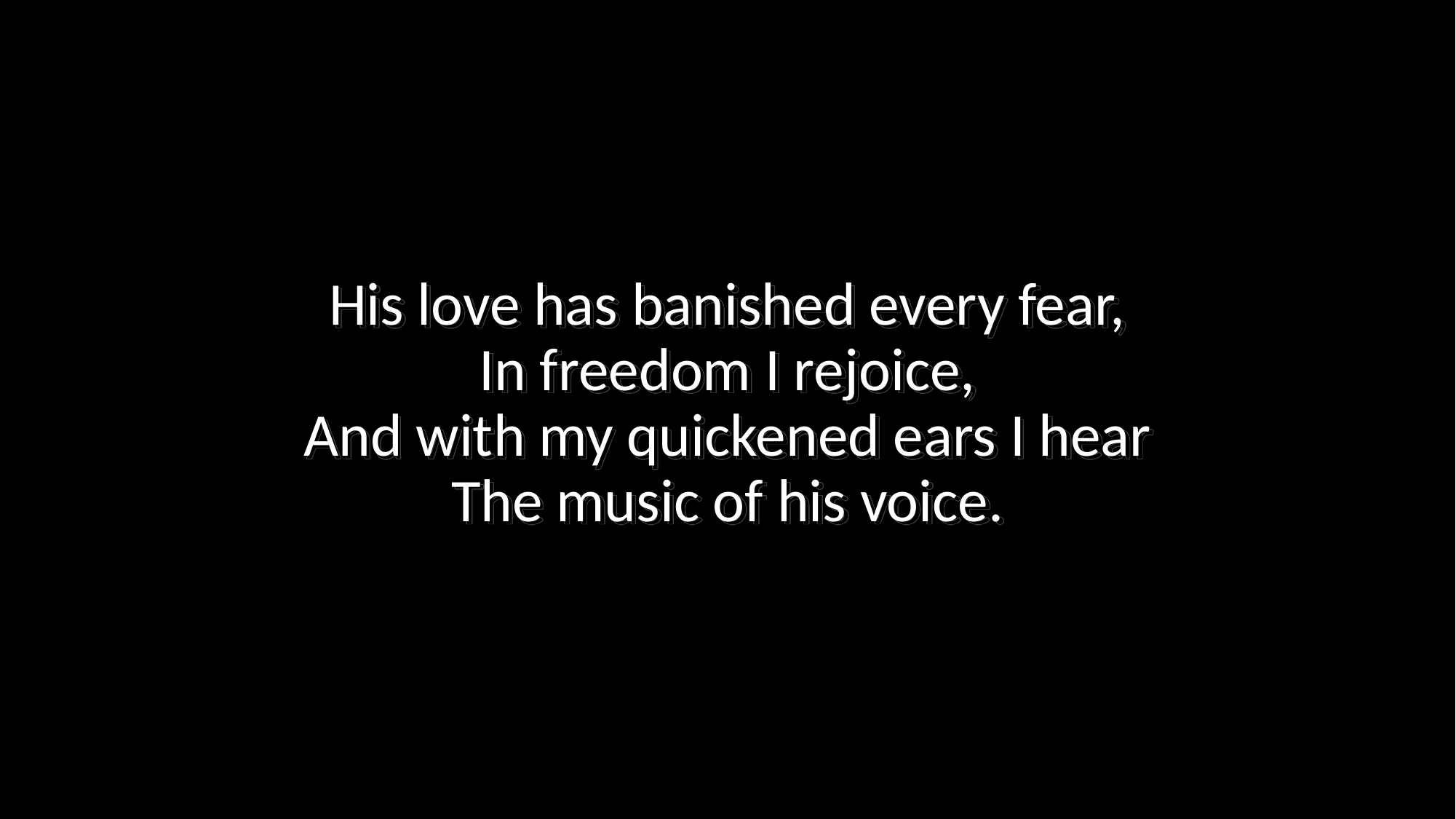

His love has banished every fear,
In freedom I rejoice,
And with my quickened ears I hear
The music of his voice.